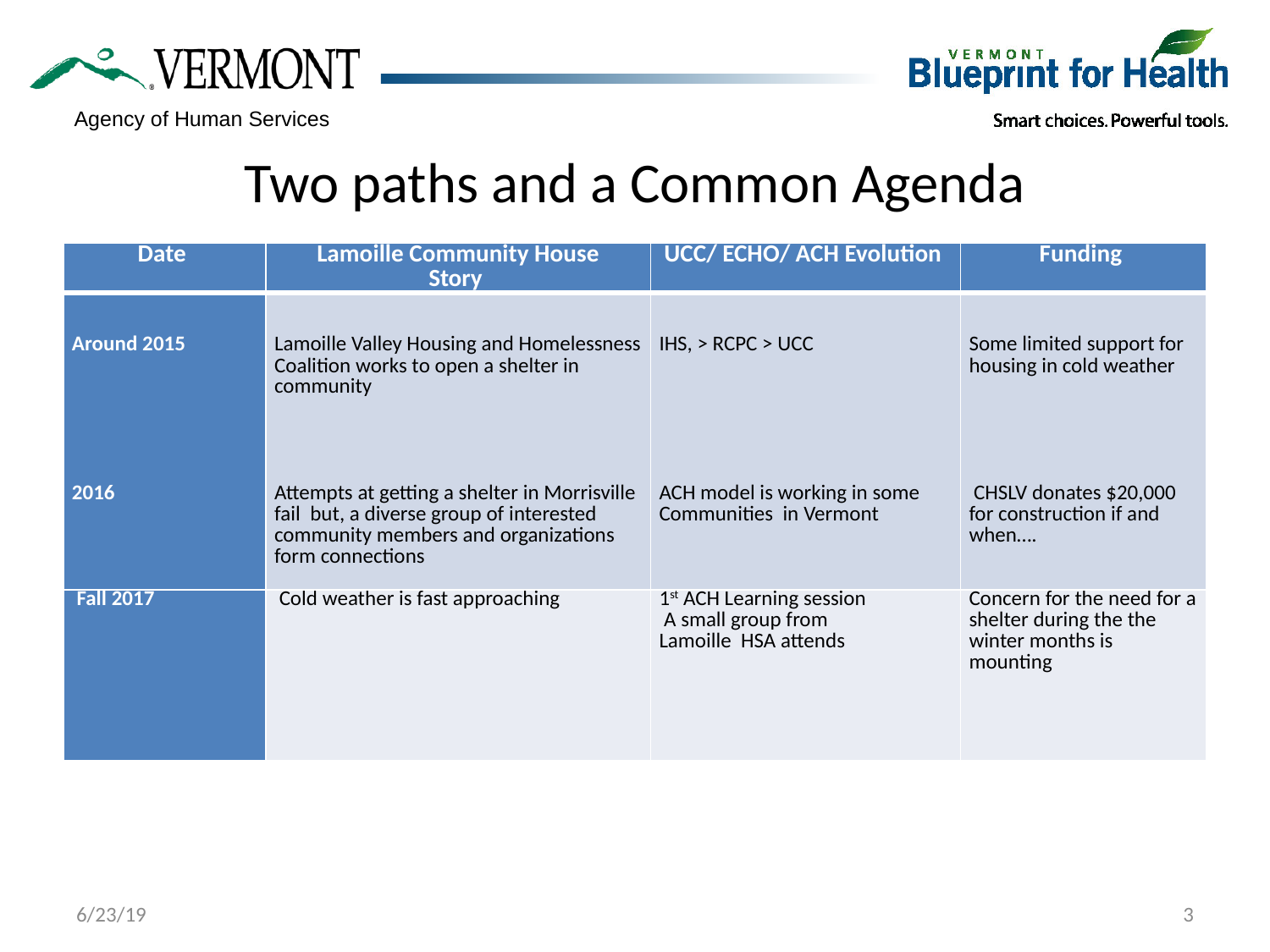

# Two paths and a Common Agenda
| Date | Lamoille Community House Story | UCC/ ECHO/ ACH Evolution | Funding |
| --- | --- | --- | --- |
| Around 2015       2016 | Lamoille Valley Housing and Homelessness Coalition works to open a shelter in community Attempts at getting a shelter in Morrisville fail but, a diverse group of interested community members and organizations form connections | IHS, > RCPC > UCC         ACH model is working in some Communities in Vermont | Some limited support for housing in cold weather CHSLV donates $20,000 for construction if and when…. |
| Fall 2017 | Cold weather is fast approaching | 1st ACH Learning session A small group from Lamoille HSA attends | Concern for the need for a shelter during the the winter months is mounting |